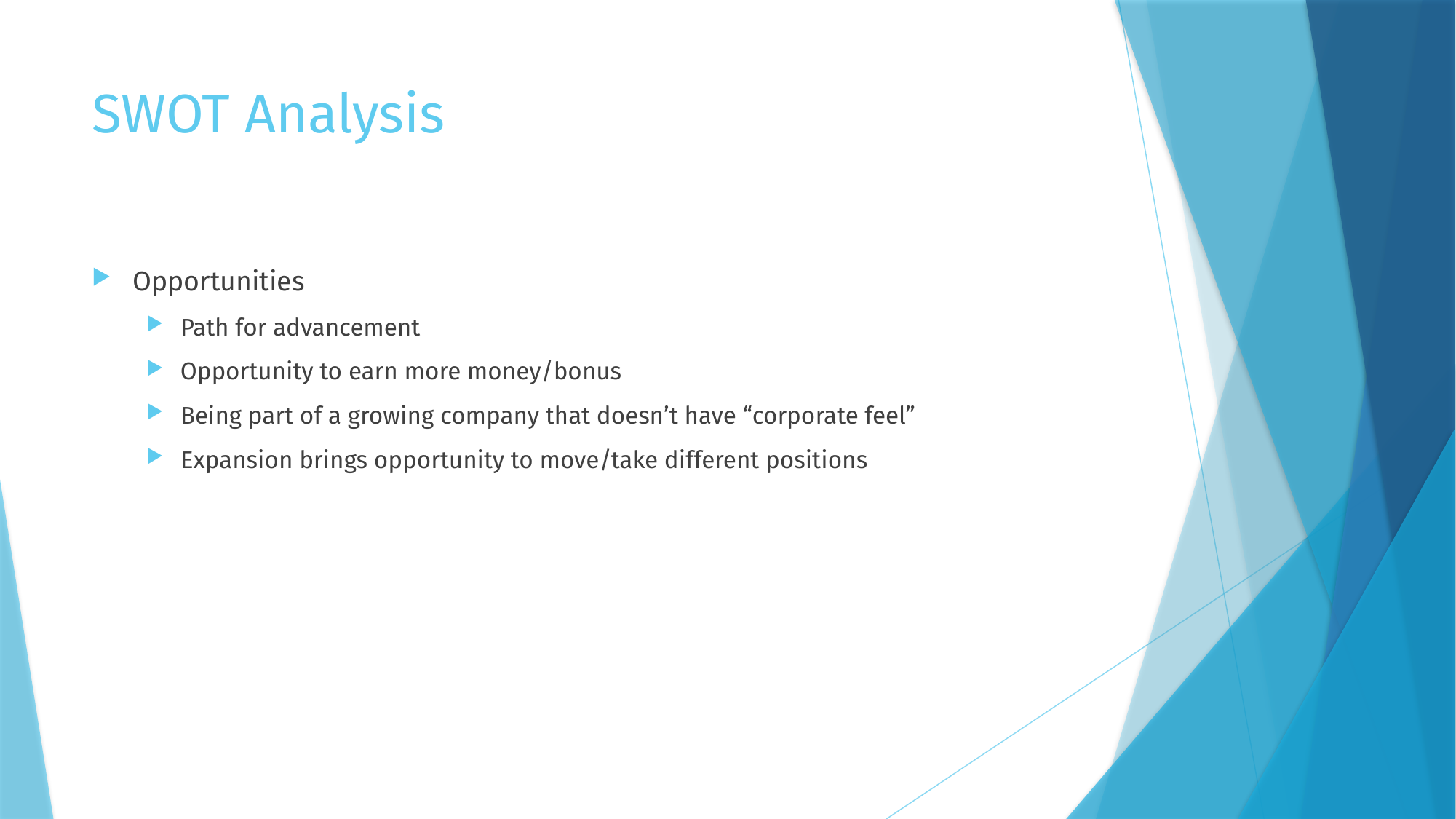

# SWOT Analysis
Opportunities
Path for advancement
Opportunity to earn more money/bonus
Being part of a growing company that doesn’t have “corporate feel”
Expansion brings opportunity to move/take different positions